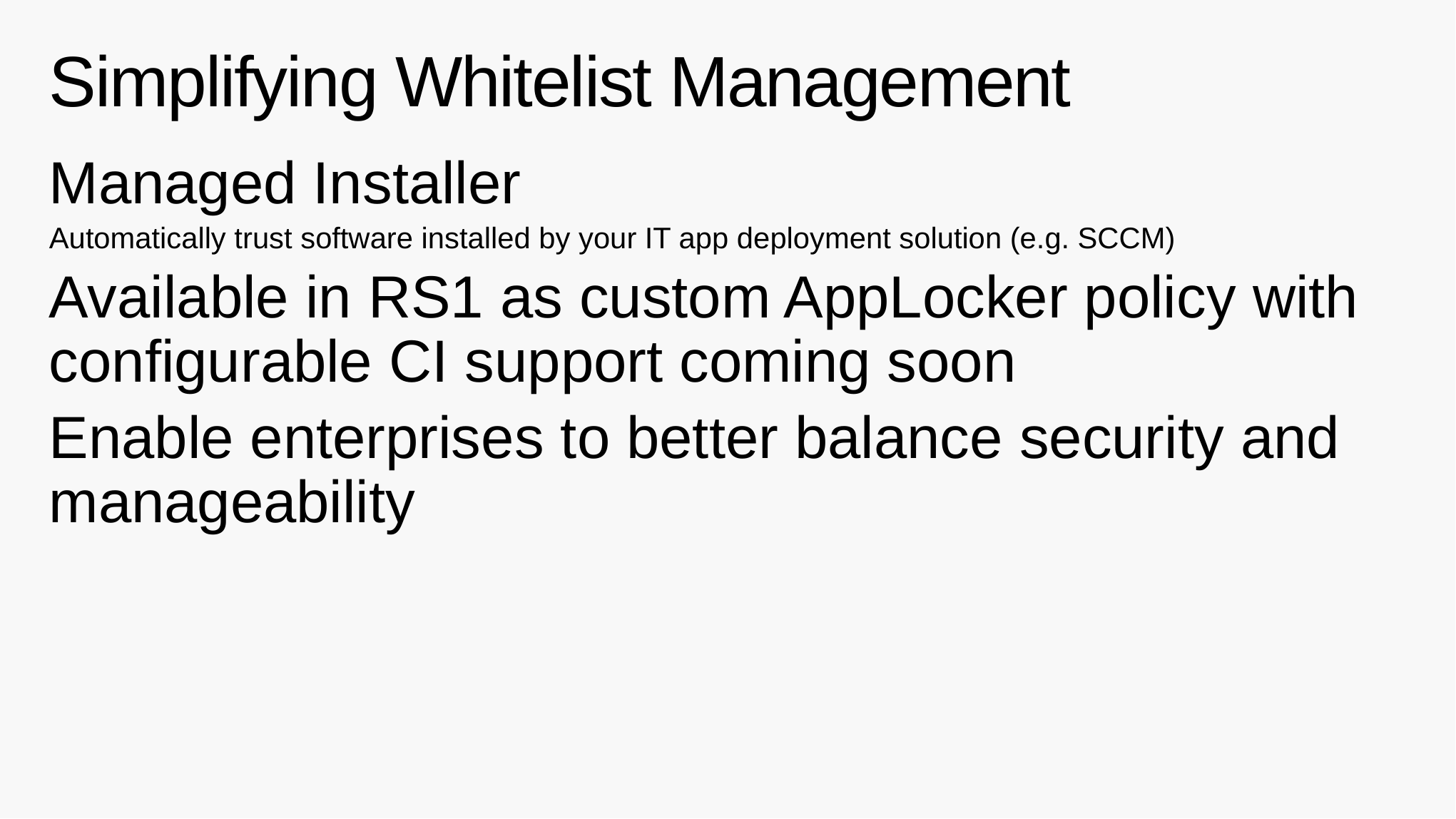

# Simplifying Whitelist Management
Managed Installer
Automatically trust software installed by your IT app deployment solution (e.g. SCCM)
Available in RS1 as custom AppLocker policy with configurable CI support coming soon
Enable enterprises to better balance security and manageability